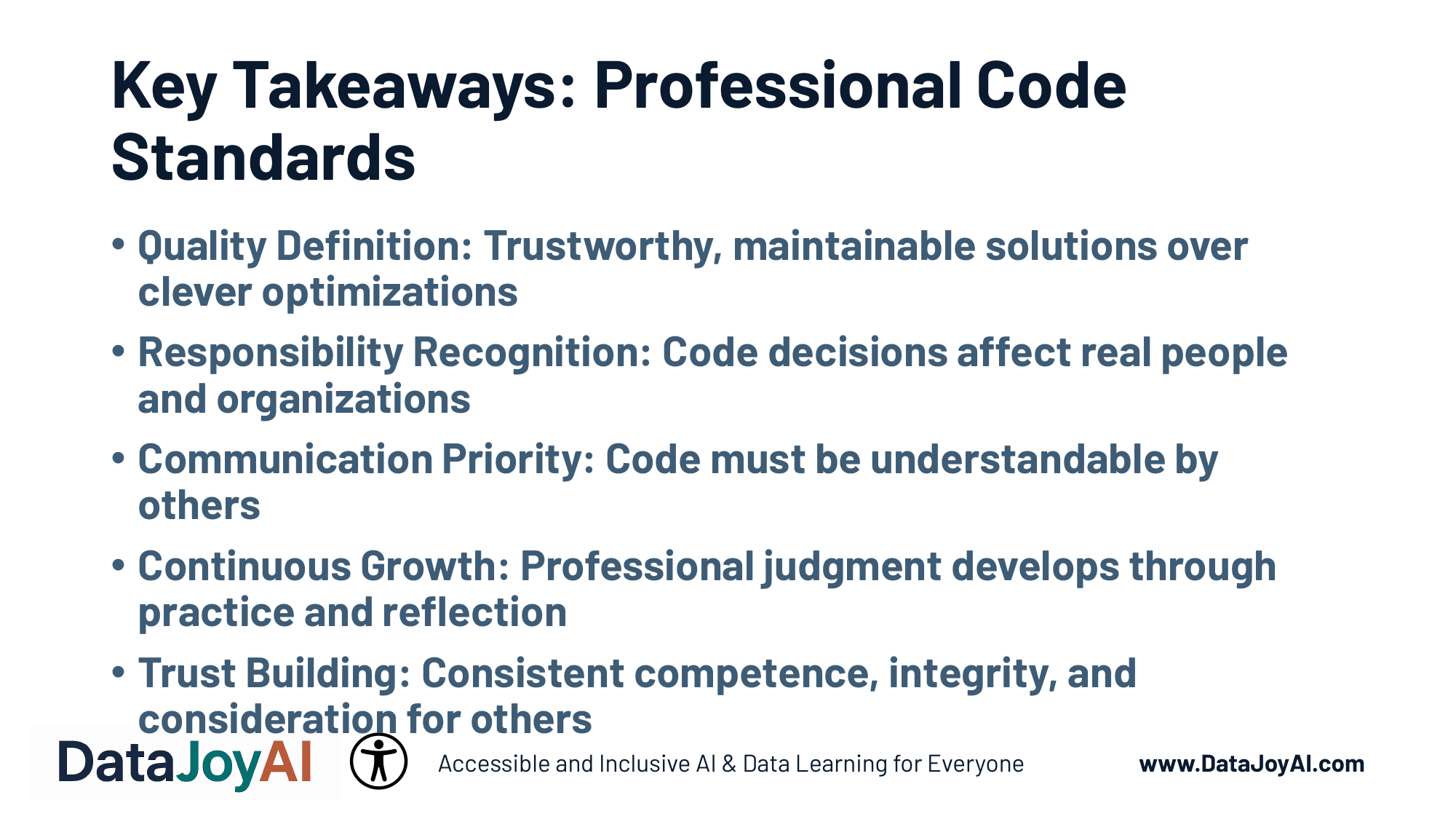

# Key Takeaways: Professional Code Standards
Quality Definition: Trustworthy, maintainable solutions over clever optimizations
Responsibility Recognition: Code decisions affect real people and organizations
Communication Priority: Code must be understandable by others
Continuous Growth: Professional judgment develops through practice and reflection
Trust Building: Consistent competence, integrity, and consideration for others